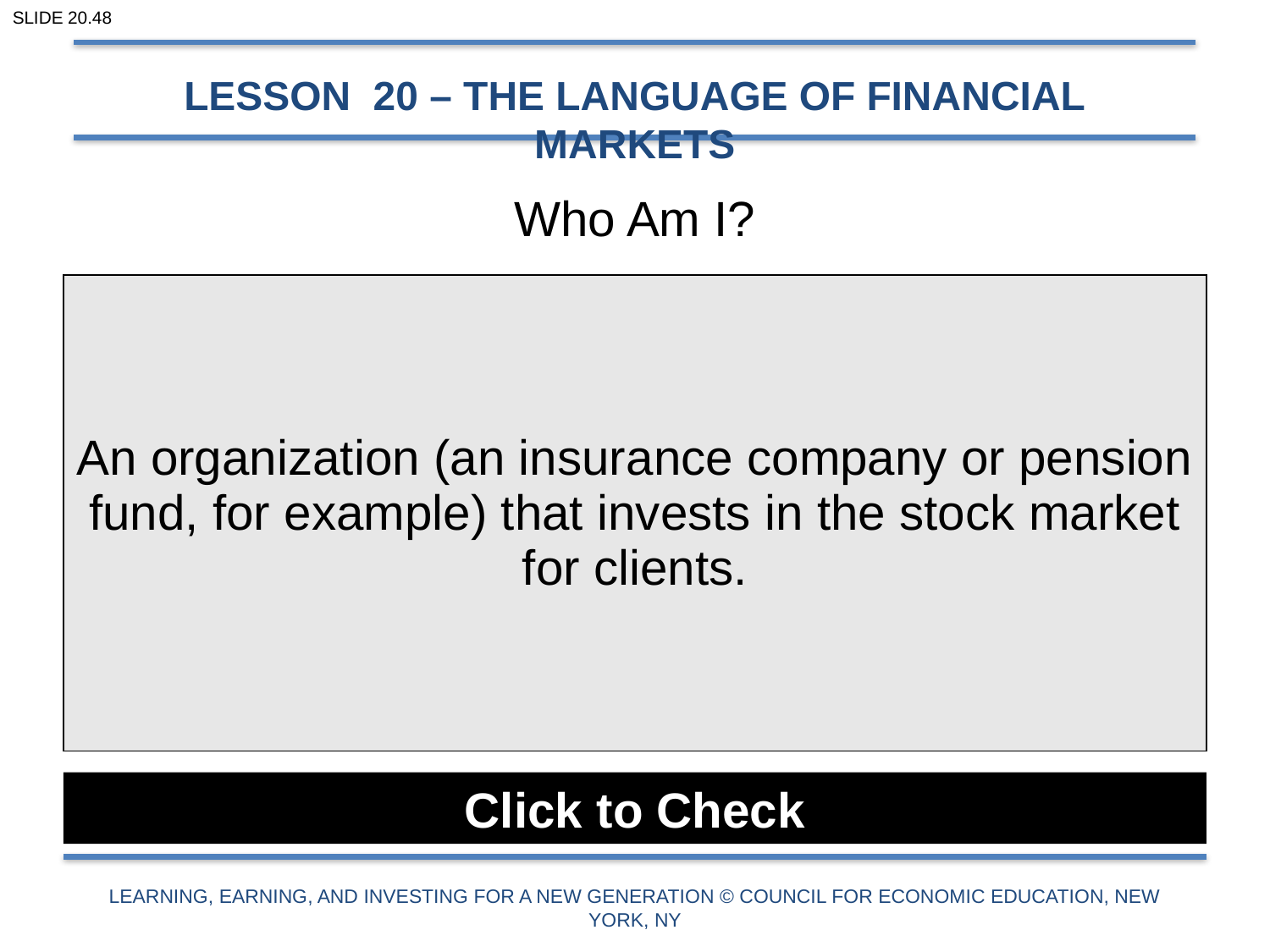

Slide 20.48
Lesson  20 – The Language of Financial Markets
# Who Am I?
| An organization (an insurance company or pension fund, for example) that invests in the stock market for clients. |
| --- |
Click to Check